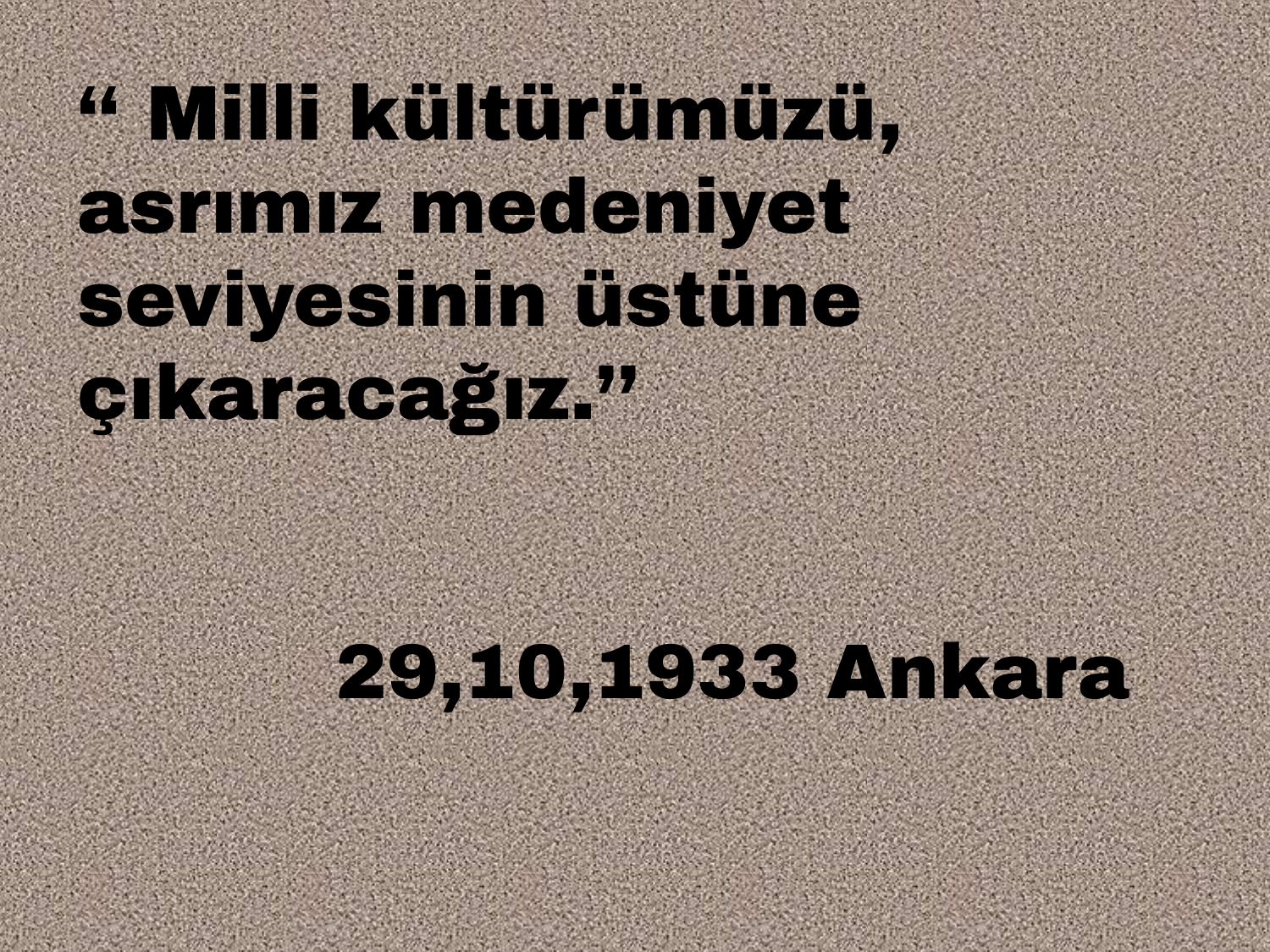

‘‘ Milli kültürümüzü, asrımız medeniyet seviyesinin üstüne çıkaracağız.’’                                                                                                                      29,10,1933 Ankara